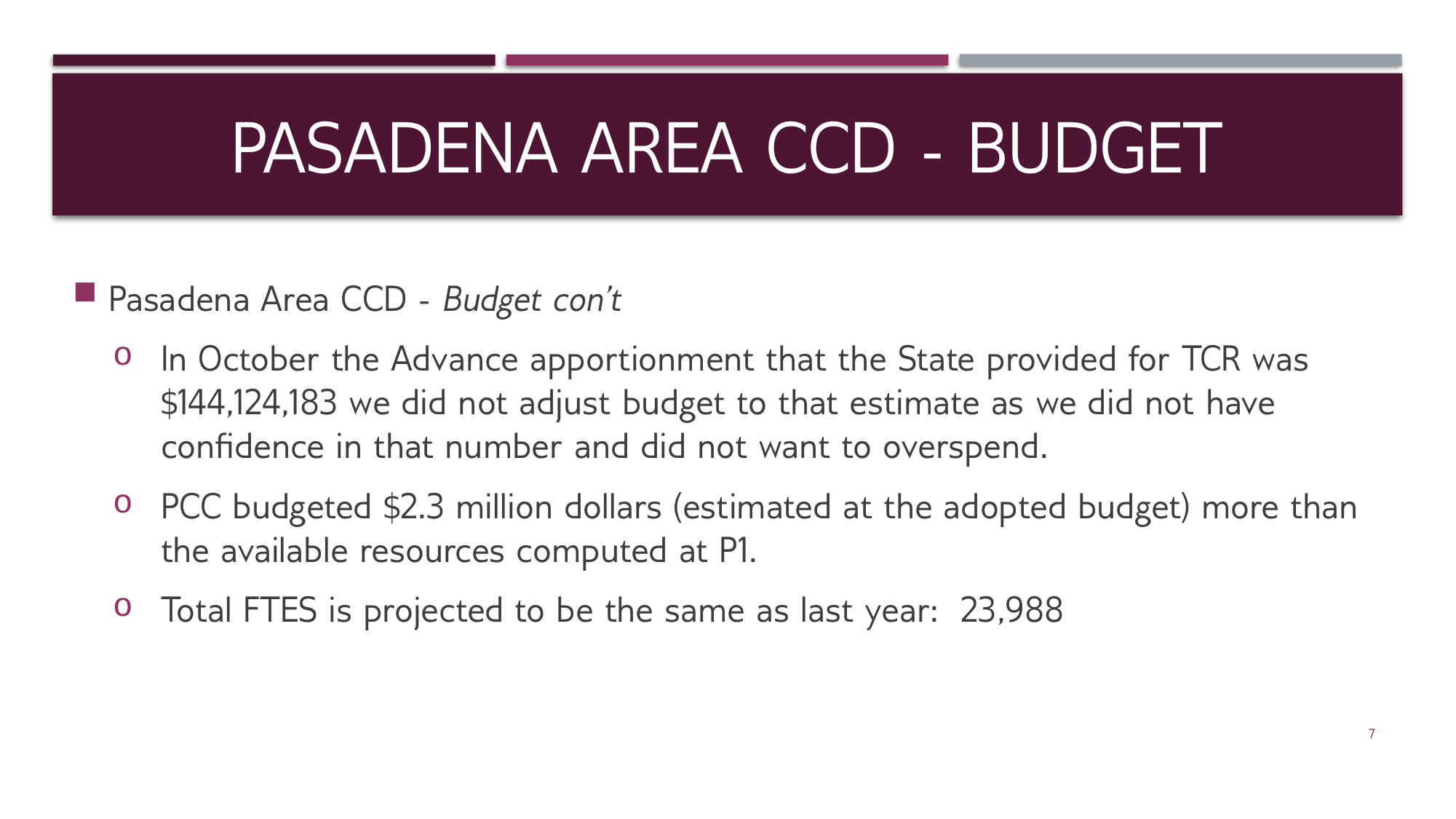

# Pasadena Area CCD - Budget
Pasadena Area CCD - Budget con’t
In October the Advance apportionment that the State provided for TCR was $144,124,183 we did not adjust budget to that estimate as we did not have confidence in that number and did not want to overspend.
PCC budgeted $2.3 million dollars (estimated at the adopted budget) more than the available resources computed at P1.
Total FTES is projected to be the same as last year:  23,988
7